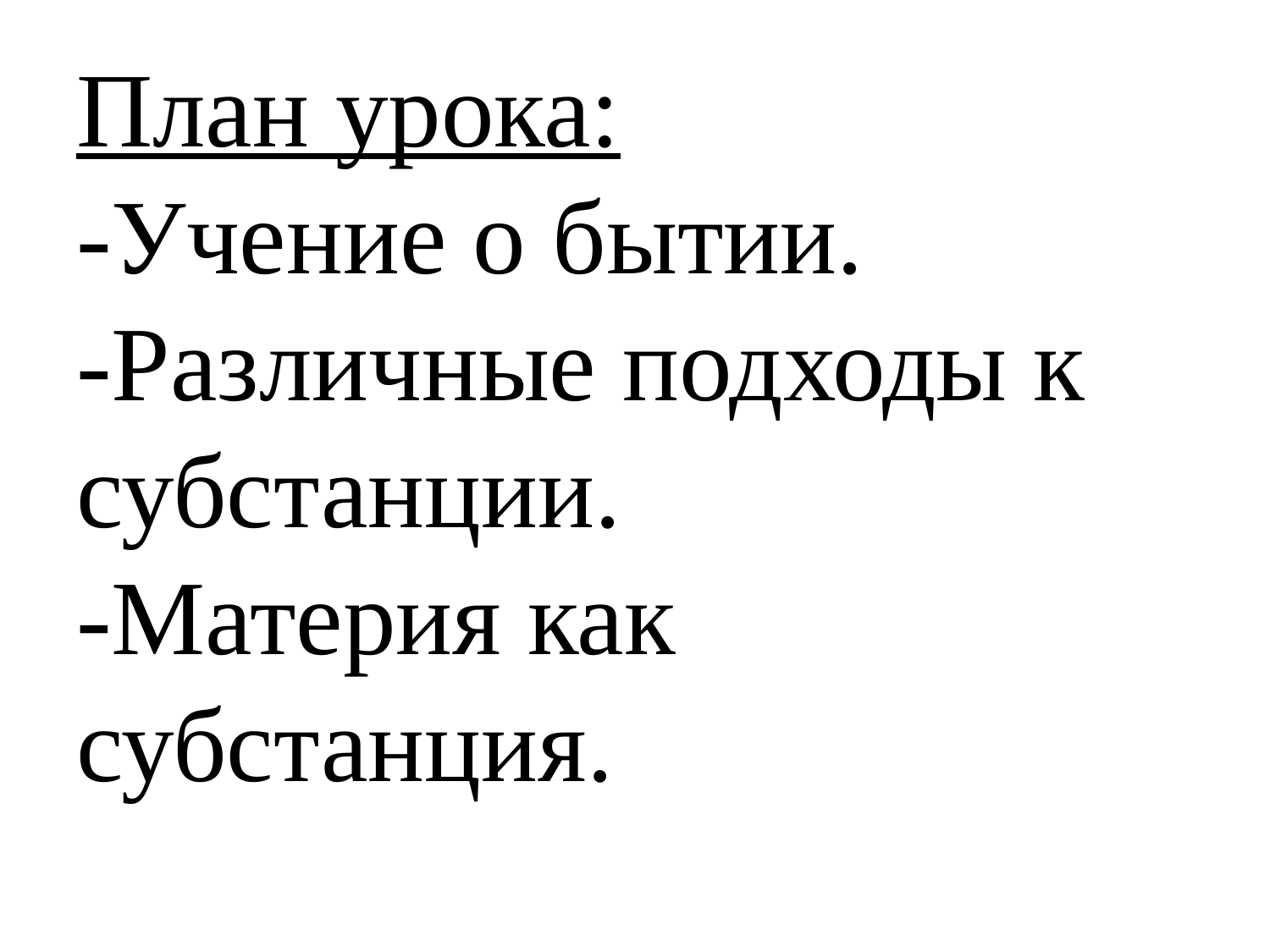

# План урока: -Учение о бытии. -Различные подходы к субстанции. -Материя как субстанция.